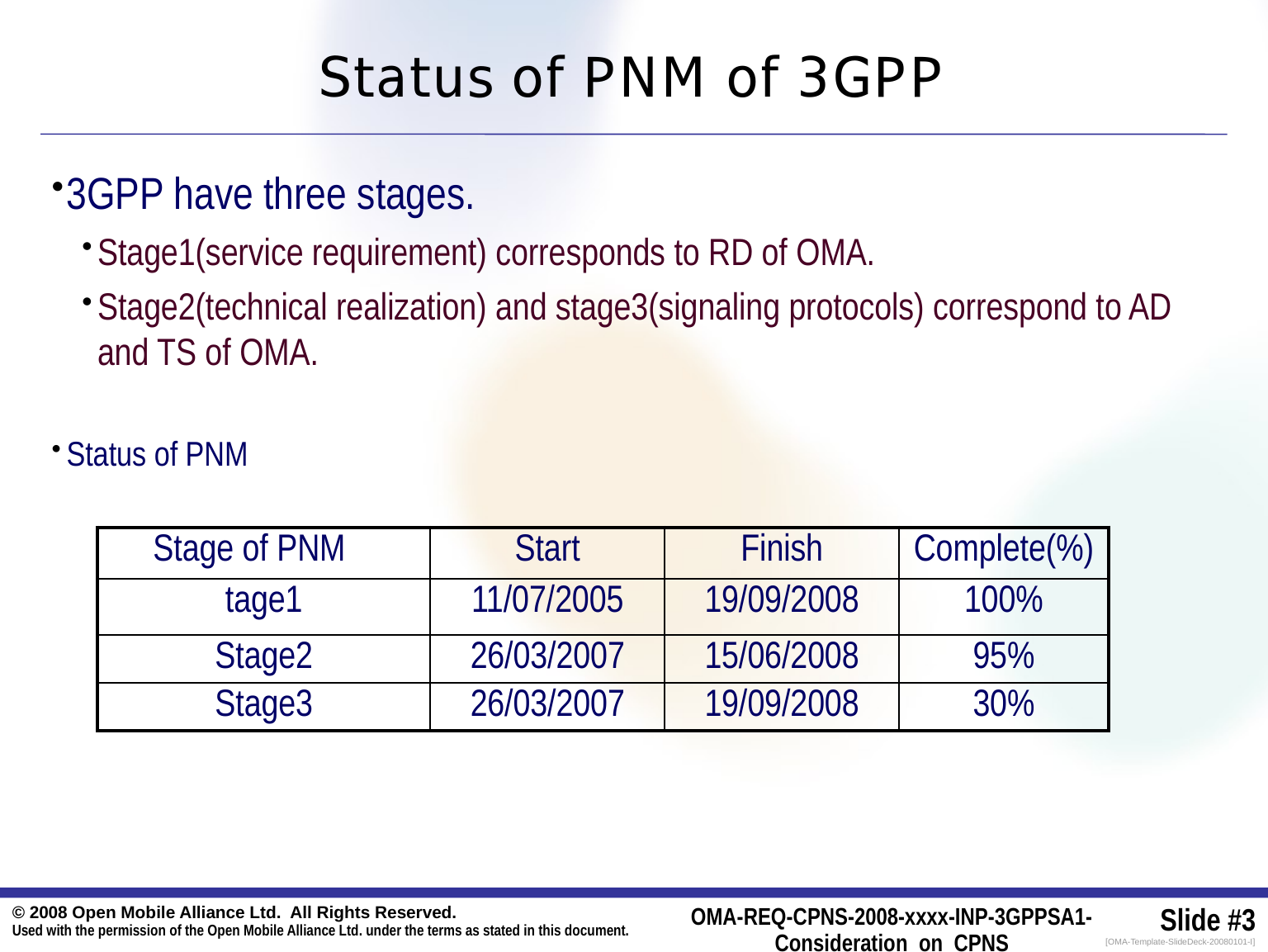

# Status of PNM of 3GPP
3GPP have three stages.
Stage1(service requirement) corresponds to RD of OMA.
Stage2(technical realization) and stage3(signaling protocols) correspond to AD and TS of OMA.

Status of PNM

| Stage of PNM | Start | Finish | Complete(%) |
| --- | --- | --- | --- |
| tage1 | 11/07/2005 | 19/09/2008 | 100% |
| Stage2 | 26/03/2007 | 15/06/2008 | 95% |
| Stage3 | 26/03/2007 | 19/09/2008 | 30% |